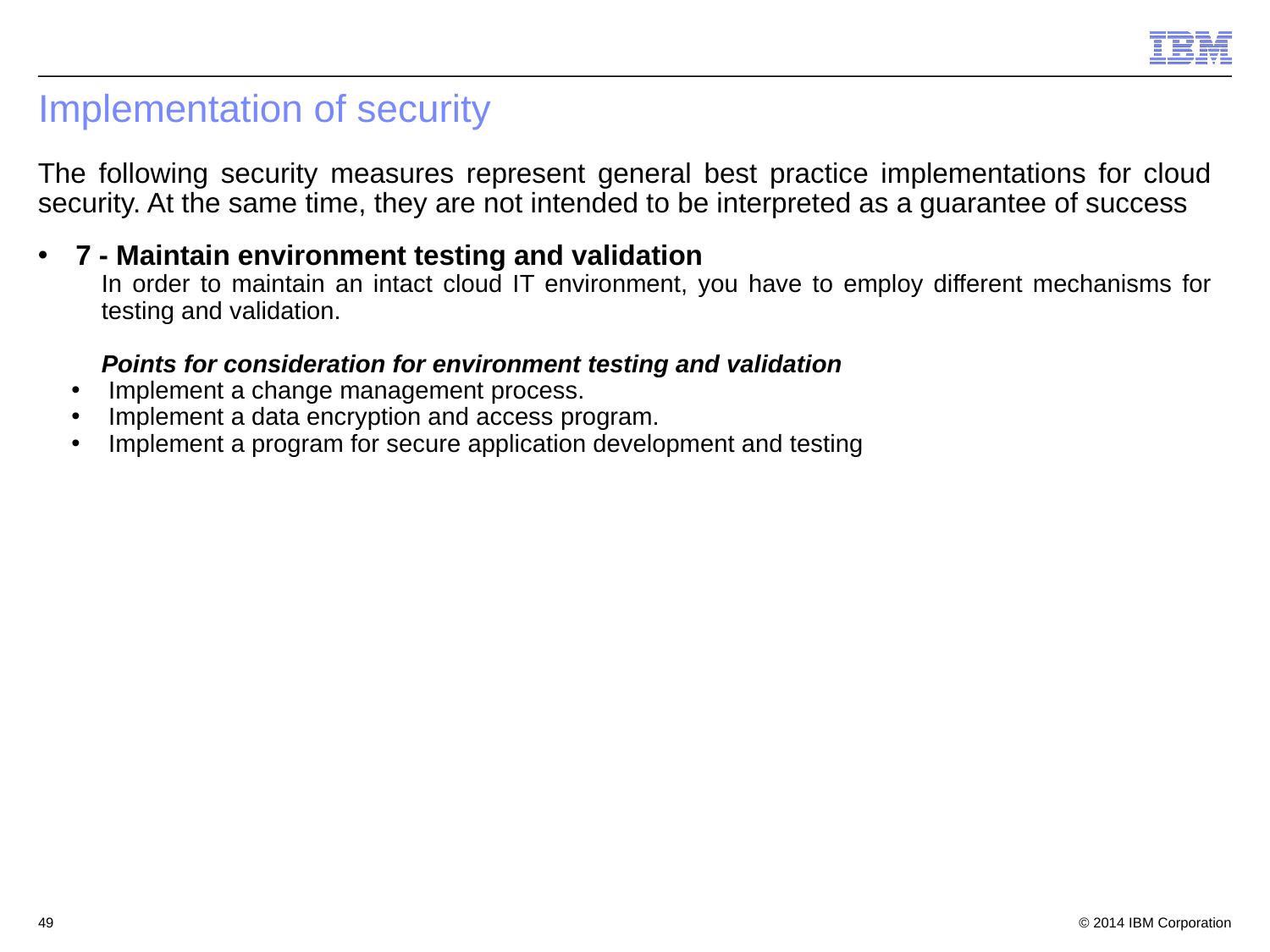

# Implementation of security
The following security measures represent general best practice implementations for cloud security. At the same time, they are not intended to be interpreted as a guarantee of success
 7 - Maintain environment testing and validation
In order to maintain an intact cloud IT environment, you have to employ different mechanisms for testing and validation.
Points for consideration for environment testing and validation
 Implement a change management process.
 Implement a data encryption and access program.
 Implement a program for secure application development and testing

49